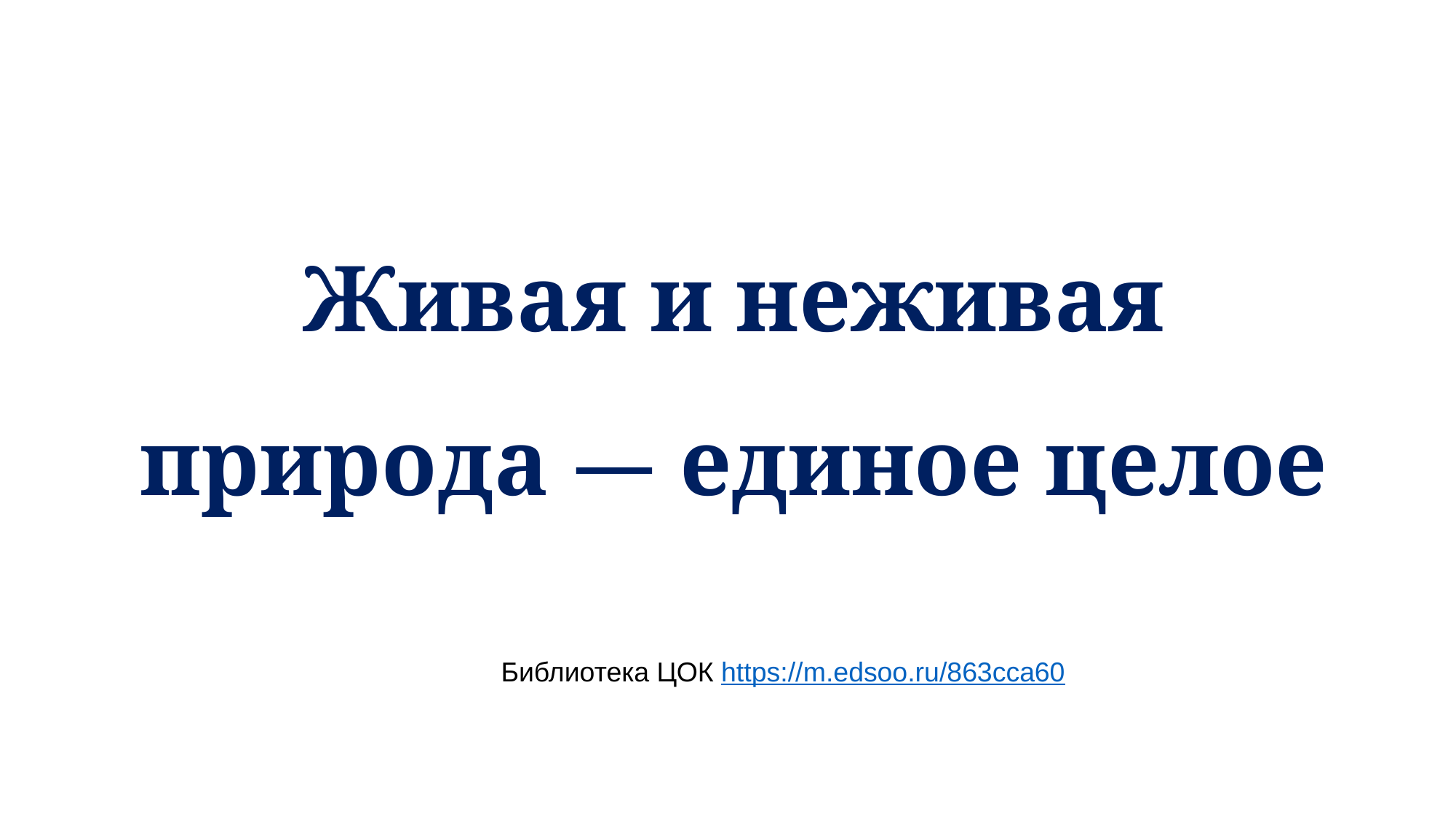

# Живая и неживая природа — единое целое
Библиотека ЦОК https://m.edsoo.ru/863cca60